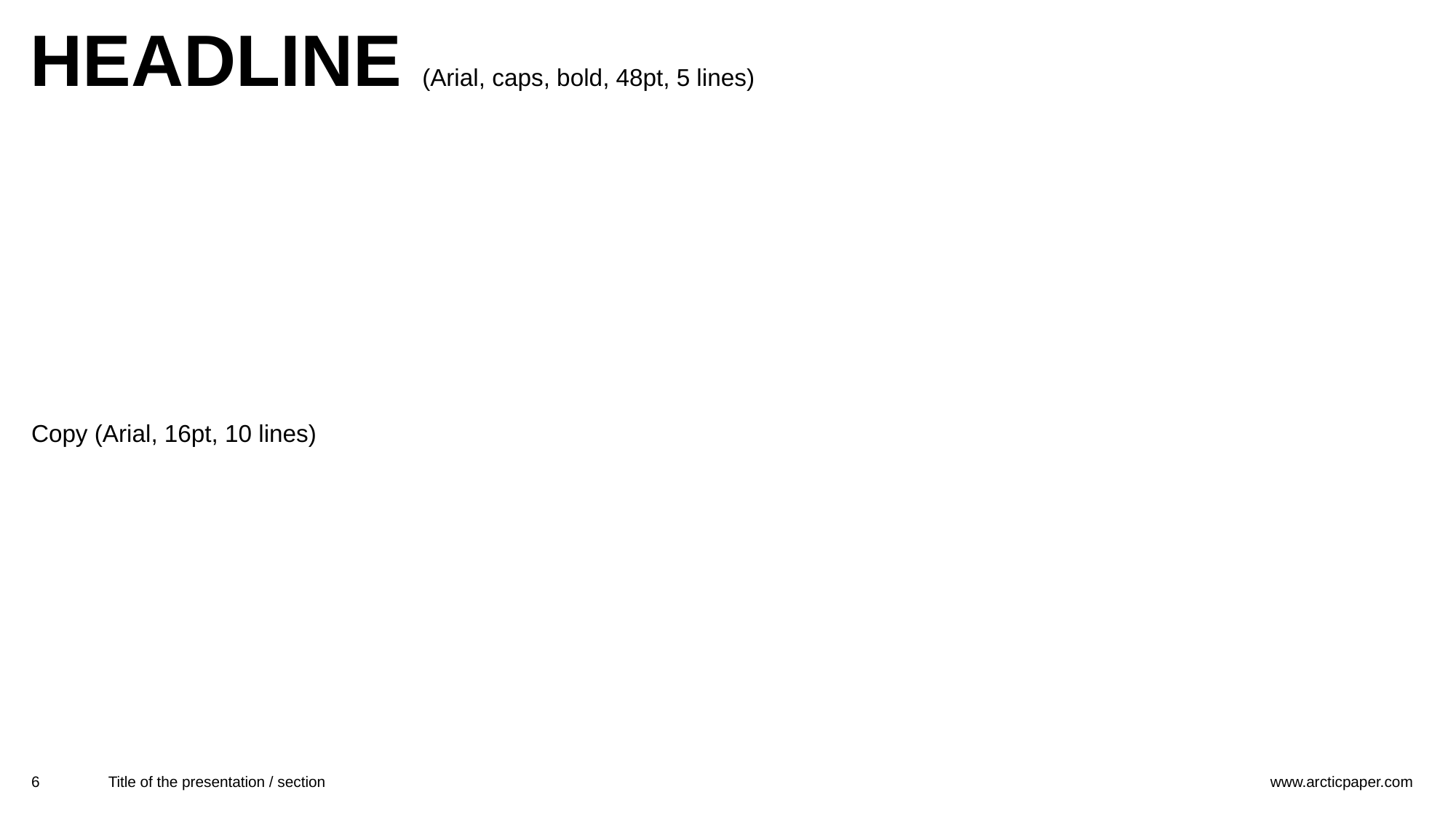

# Headline (Arial, caps, bold, 48pt, 5 lines)
Copy (Arial, 16pt, 10 lines)

6
Title of the presentation / section
www.arcticpaper.com